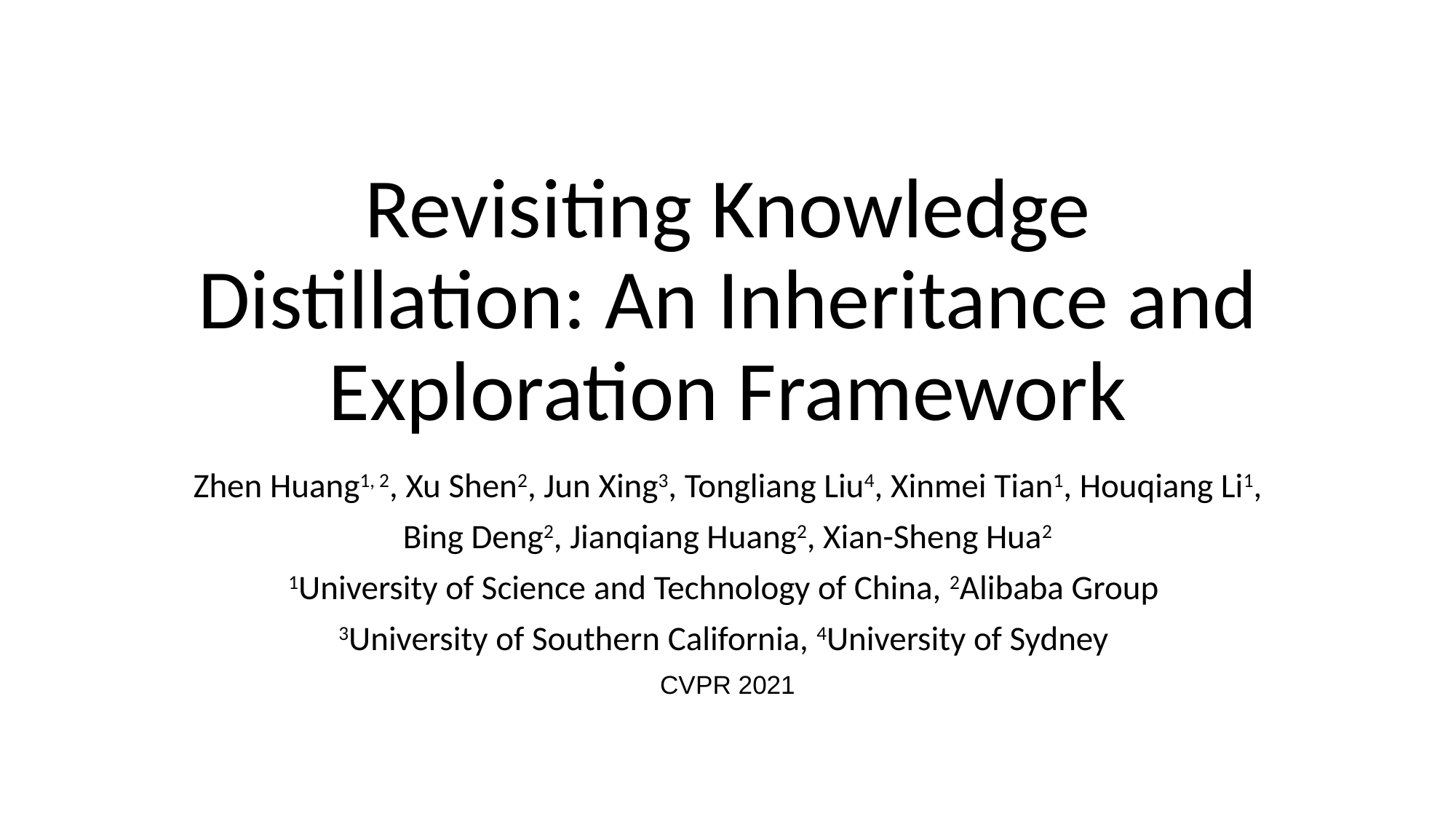

# Revisiting Knowledge Distillation: An Inheritance and Exploration Framework
Zhen Huang1, 2, Xu Shen2, Jun Xing3, Tongliang Liu4, Xinmei Tian1, Houqiang Li1,
Bing Deng2, Jianqiang Huang2, Xian-Sheng Hua2
1University of Science and Technology of China, 2Alibaba Group
3University of Southern California, 4University of Sydney
CVPR 2021